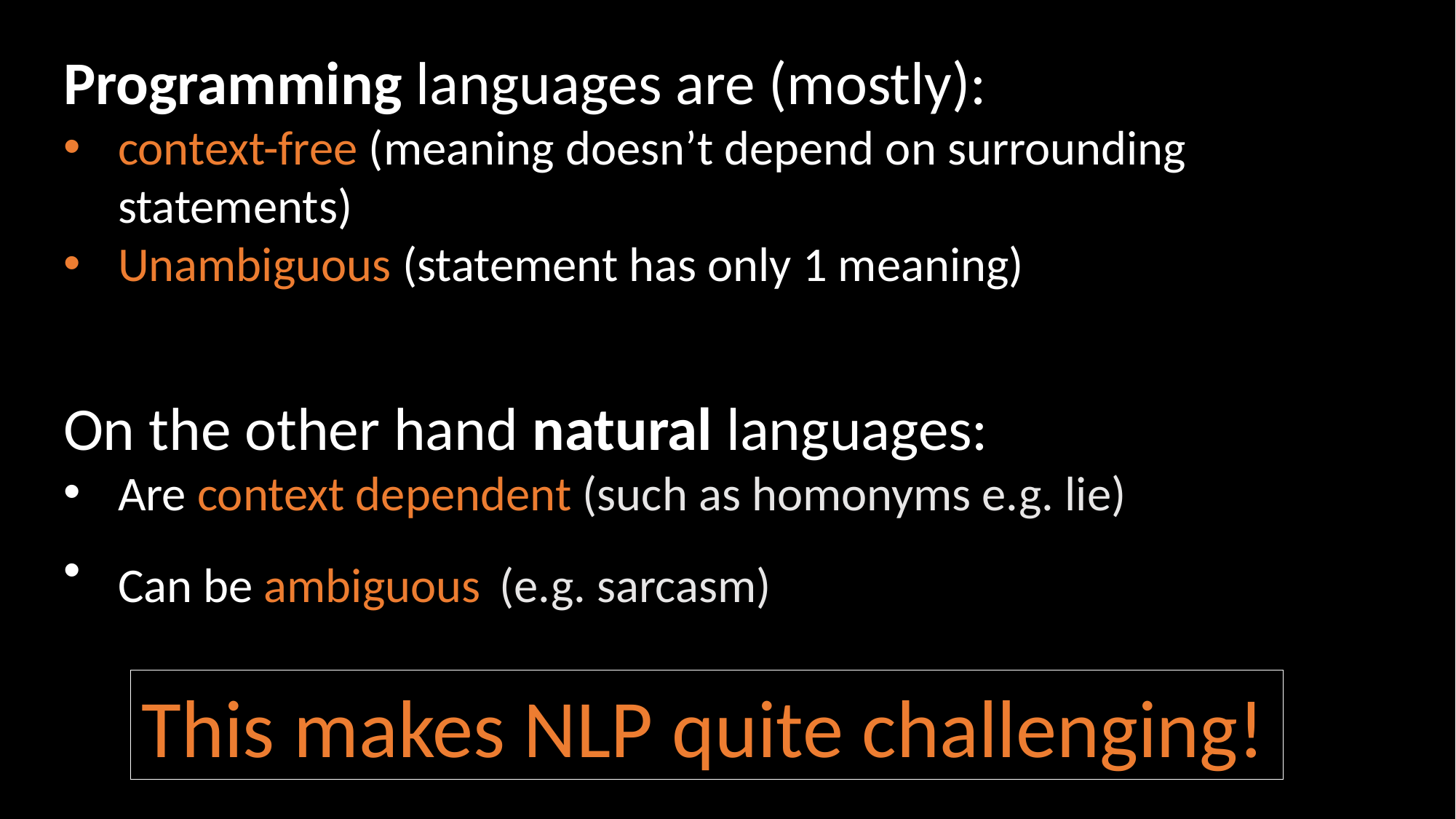

Programming languages are (mostly):
context-free (meaning doesn’t depend on surrounding statements)
Unambiguous (statement has only 1 meaning)

On the other hand natural languages:
Are context dependent (such as homonyms e.g. lie)
Can be ambiguous (e.g. sarcasm)
This makes NLP quite challenging!